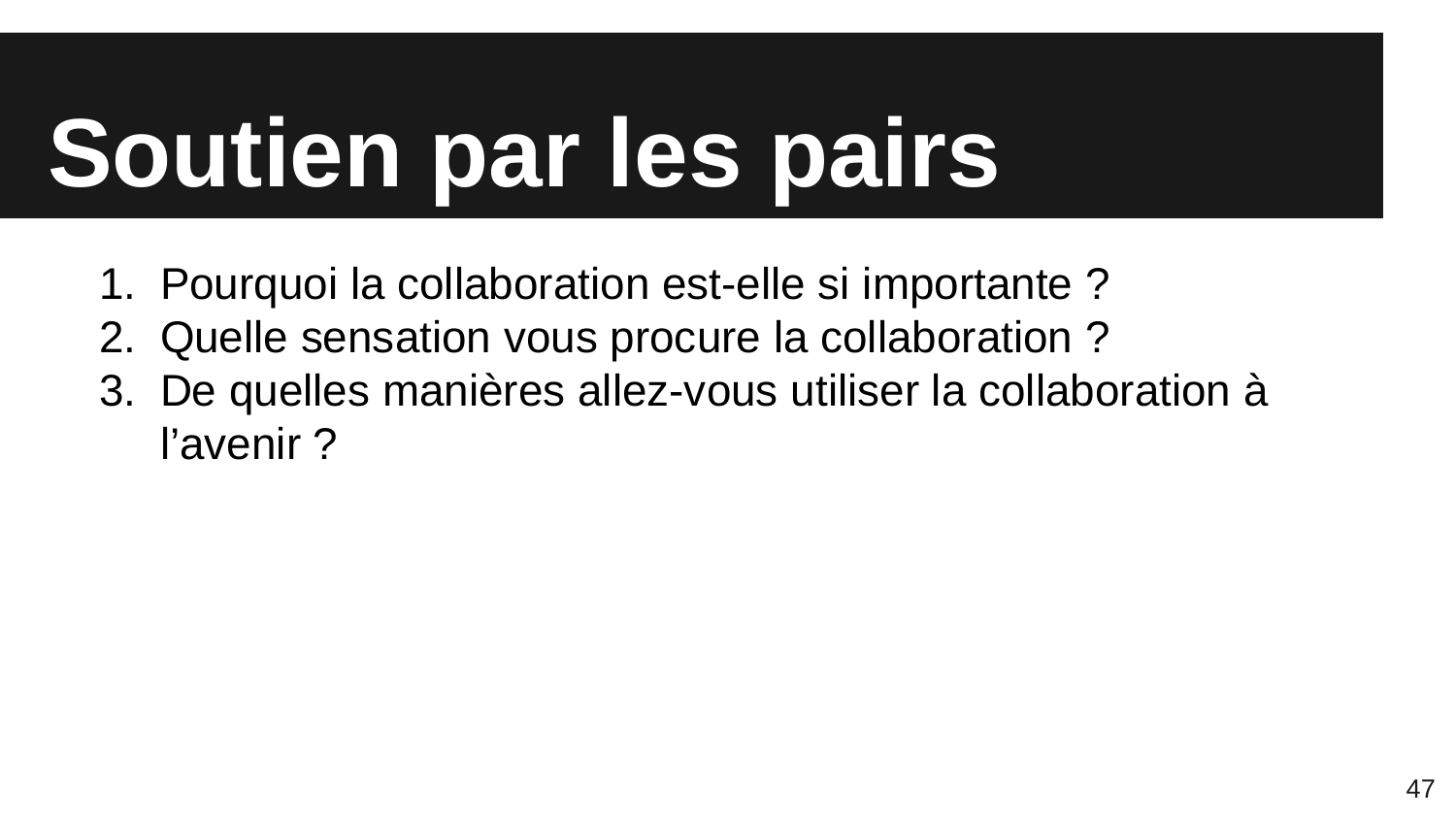

# Soutien par les pairs
Pourquoi la collaboration est-elle si importante ?
Quelle sensation vous procure la collaboration ?
De quelles manières allez-vous utiliser la collaboration à l’avenir ?
47